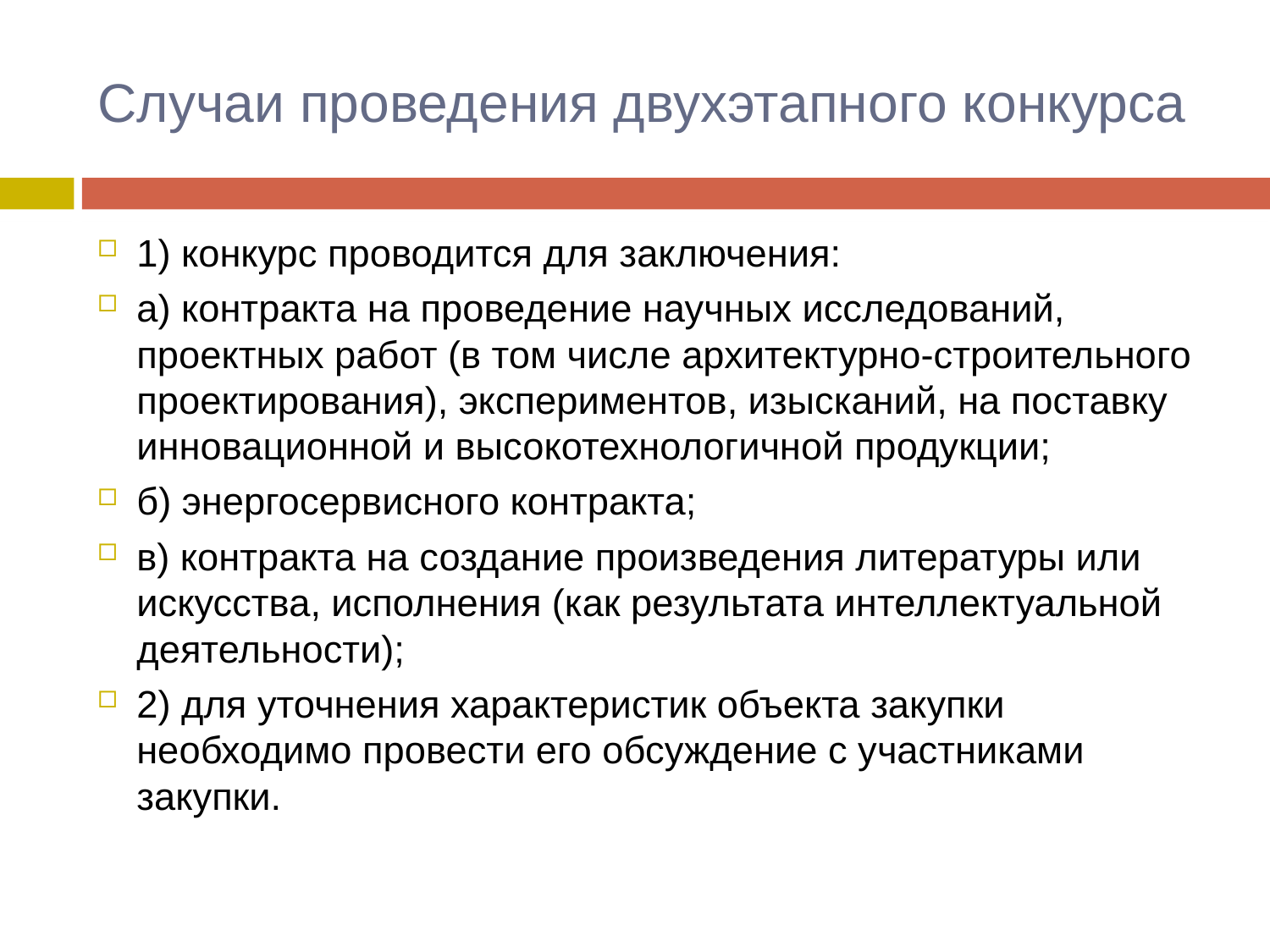

# Случаи проведения двухэтапного конкурса
1) конкурс проводится для заключения:
а) контракта на проведение научных исследований, проектных работ (в том числе архитектурно-строительного проектирования), экспериментов, изысканий, на поставку инновационной и высокотехнологичной продукции;
б) энергосервисного контракта;
в) контракта на создание произведения литературы или искусства, исполнения (как результата интеллектуальной деятельности);
2) для уточнения характеристик объекта закупки необходимо провести его обсуждение с участниками закупки.